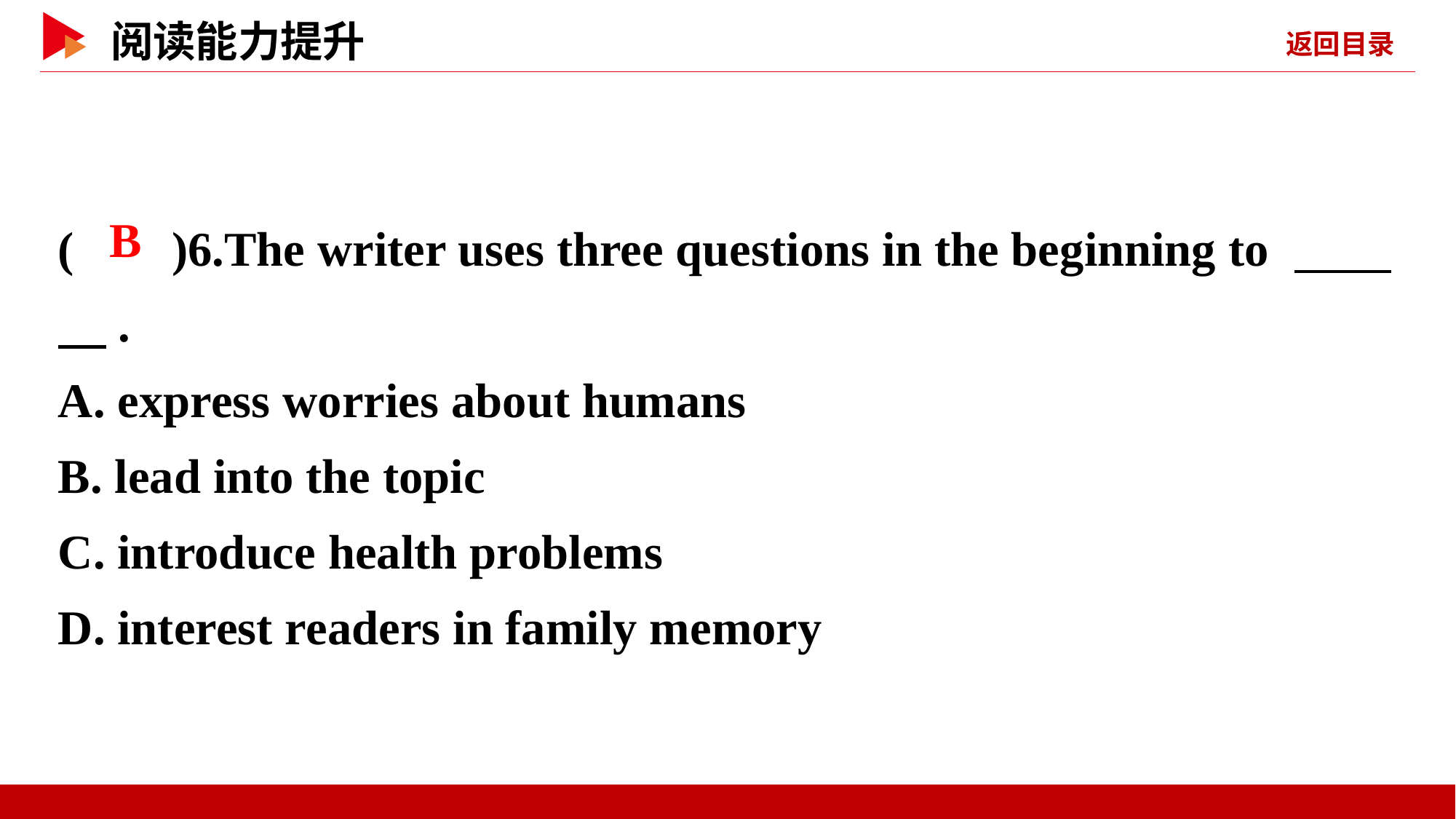

(        )6.The writer uses three questions in the beginning to 　　　.
A. express worries about humans
B. lead into the topic
C. introduce health problems
D. interest readers in family memory
   B